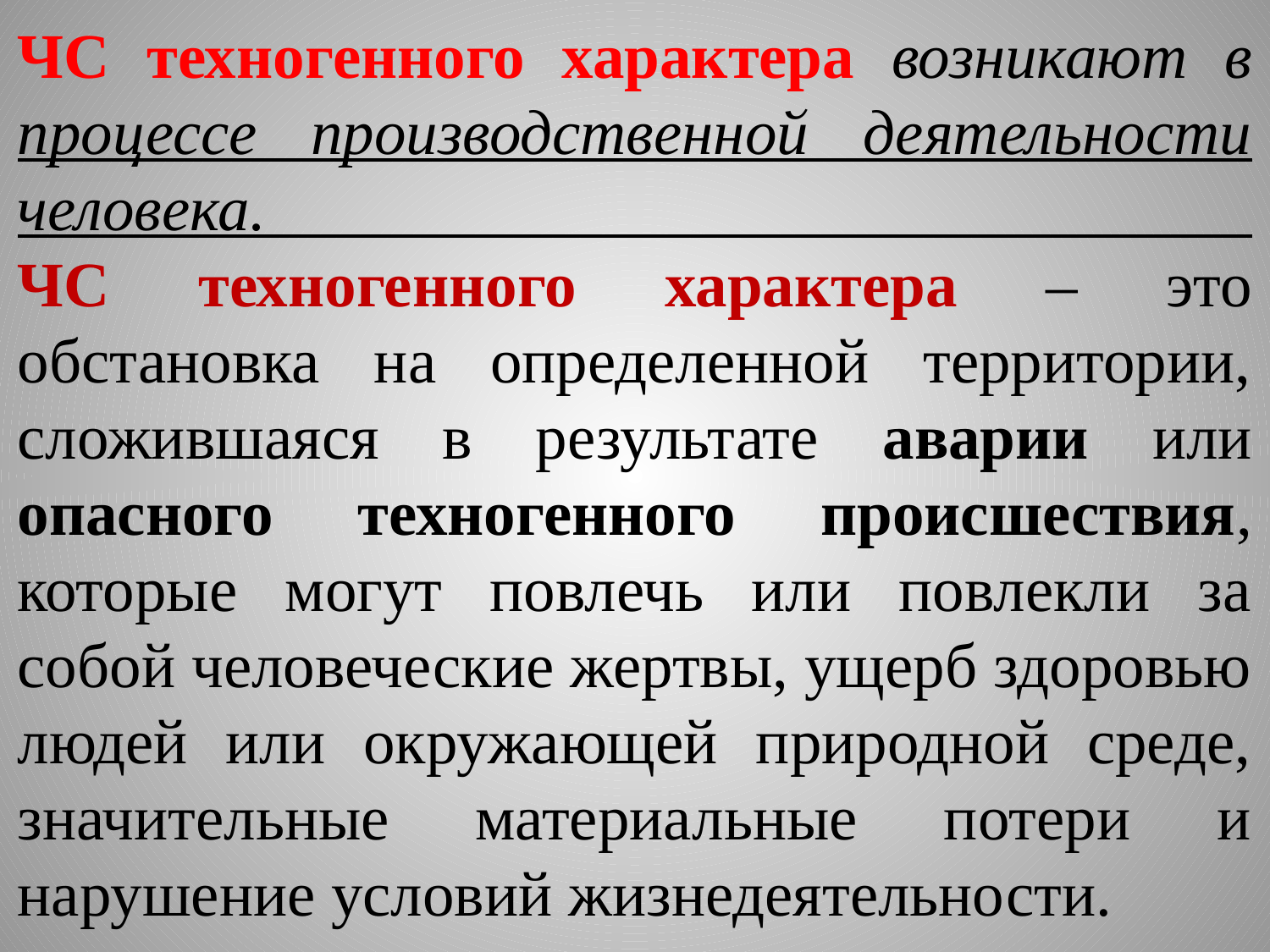

# ЧС техногенного характера возникают в процессе производственной деятельности человека. ЧС техногенного характера – это обстановка на определенной территории, сложившаяся в результате аварии или опасного техногенного происшествия, которые могут повлечь или повлекли за собой человеческие жертвы, ущерб здоровью людей или окружающей природной среде, значительные материальные потери и нарушение условий жизнедеятельности.